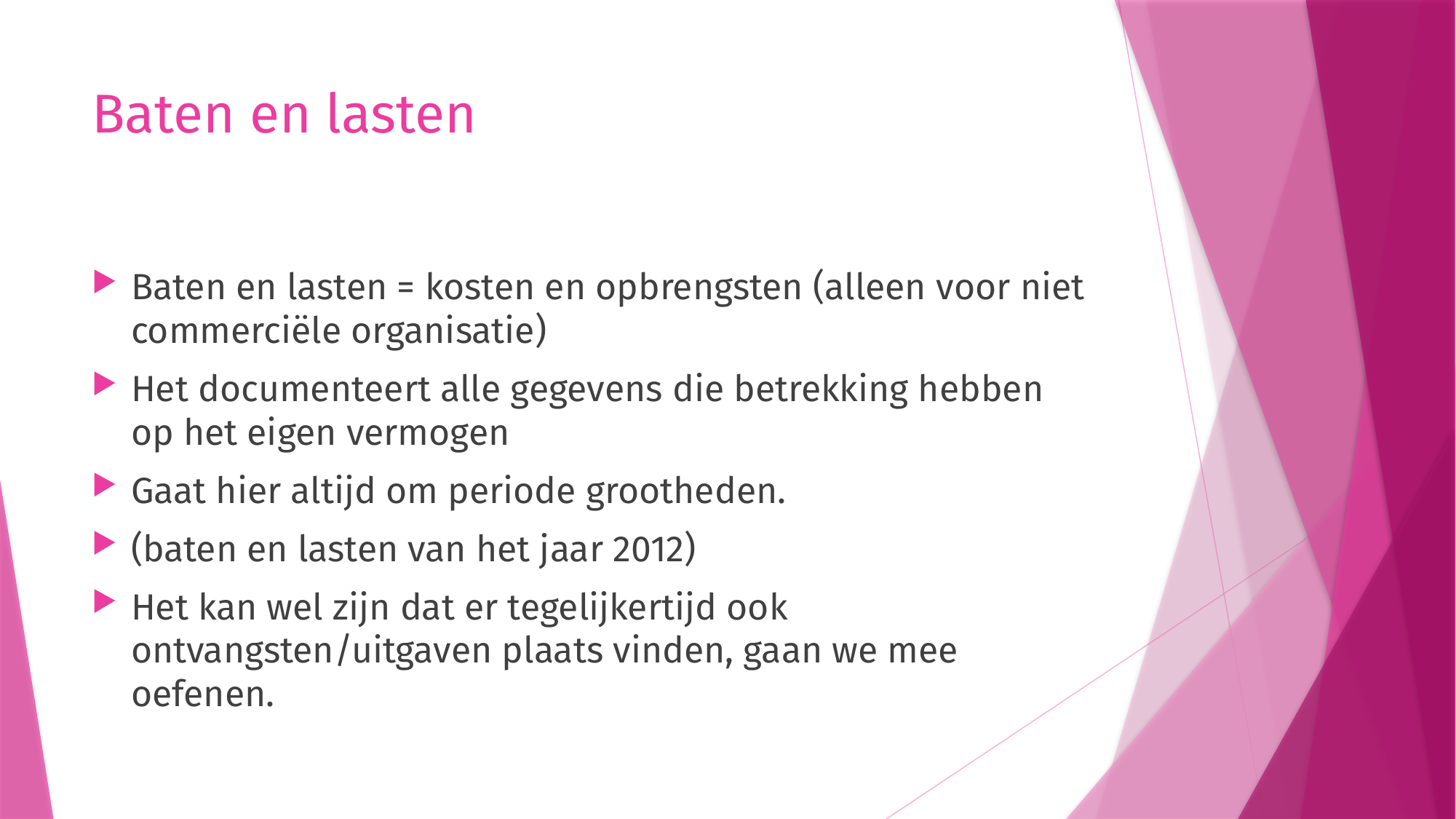

# Baten en lasten
Baten en lasten = kosten en opbrengsten (alleen voor niet commerciële organisatie)
Het documenteert alle gegevens die betrekking hebben op het eigen vermogen
Gaat hier altijd om periode grootheden.
(baten en lasten van het jaar 2012)
Het kan wel zijn dat er tegelijkertijd ook ontvangsten/uitgaven plaats vinden, gaan we mee oefenen.